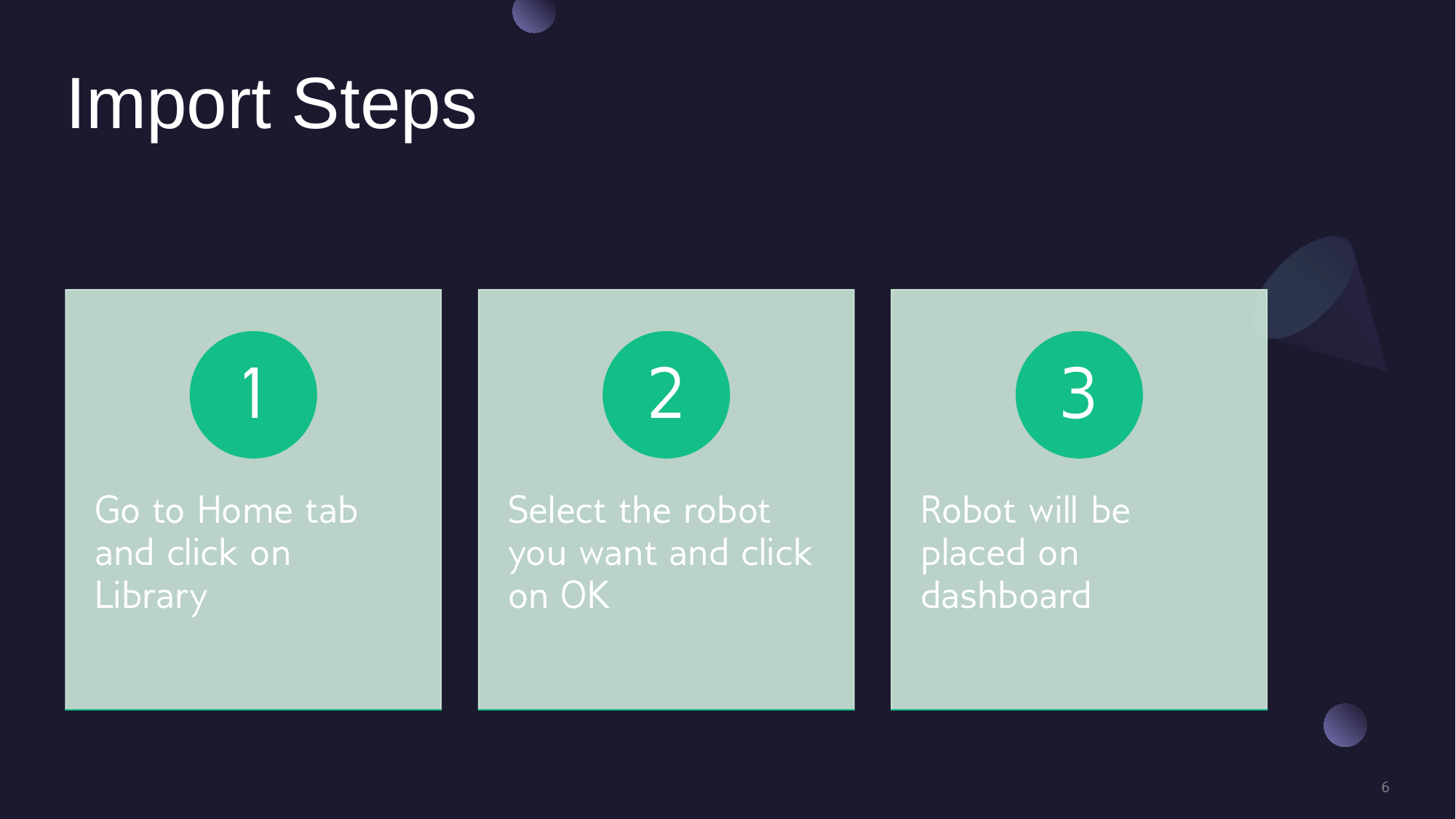

# Import Steps

Go to Home tab and click on Library
1
Select the robot you want and click on OK
2
Robot will be placed on dashboard
3
6